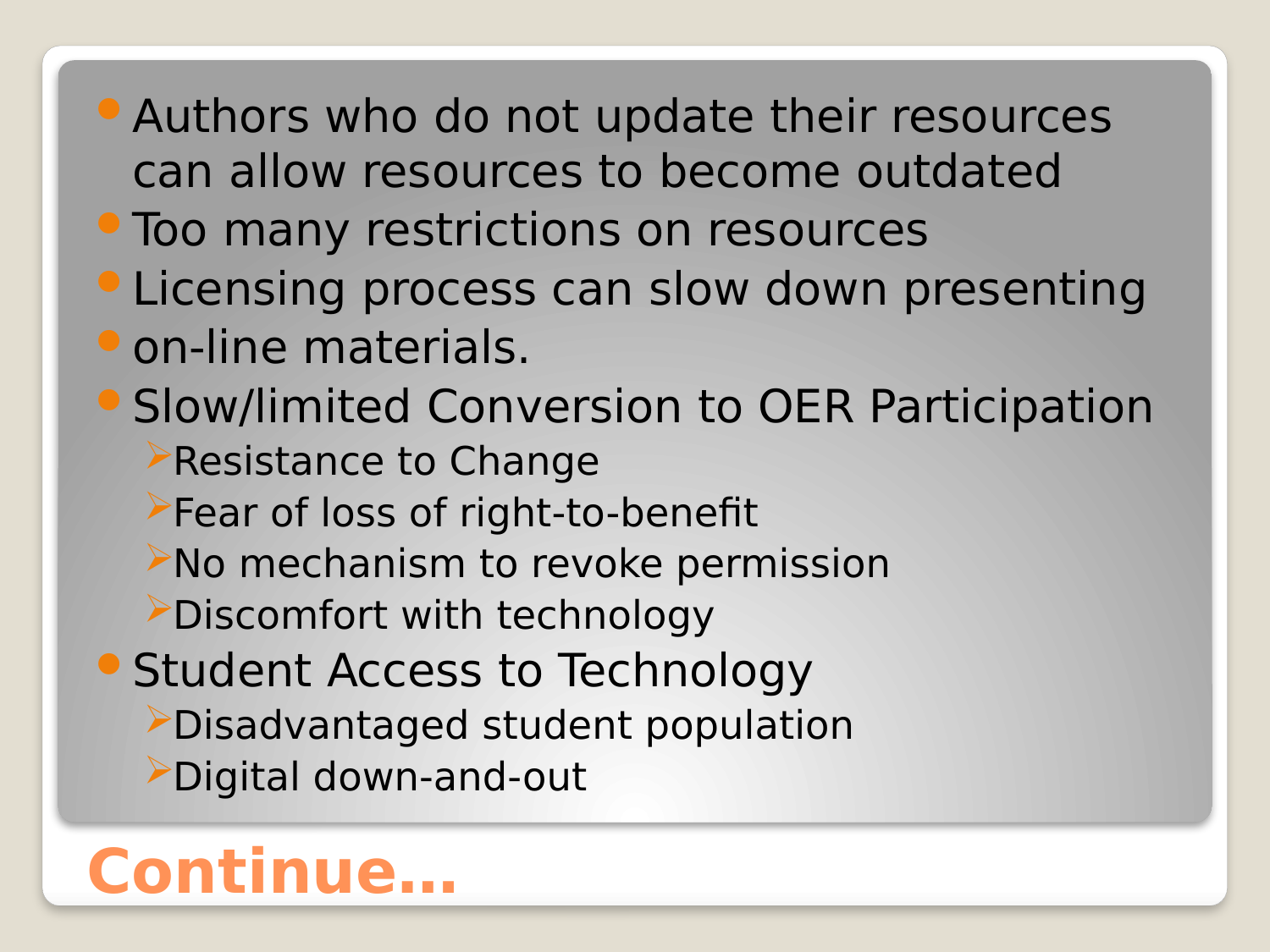

Authors who do not update their resources can allow resources to become outdated
Too many restrictions on resources
Licensing process can slow down presenting
on-line materials.
Slow/limited Conversion to OER Participation
Resistance to Change
Fear of loss of right-to-benefit
No mechanism to revoke permission
Discomfort with technology
Student Access to Technology
Disadvantaged student population
Digital down-and-out
# Continue…